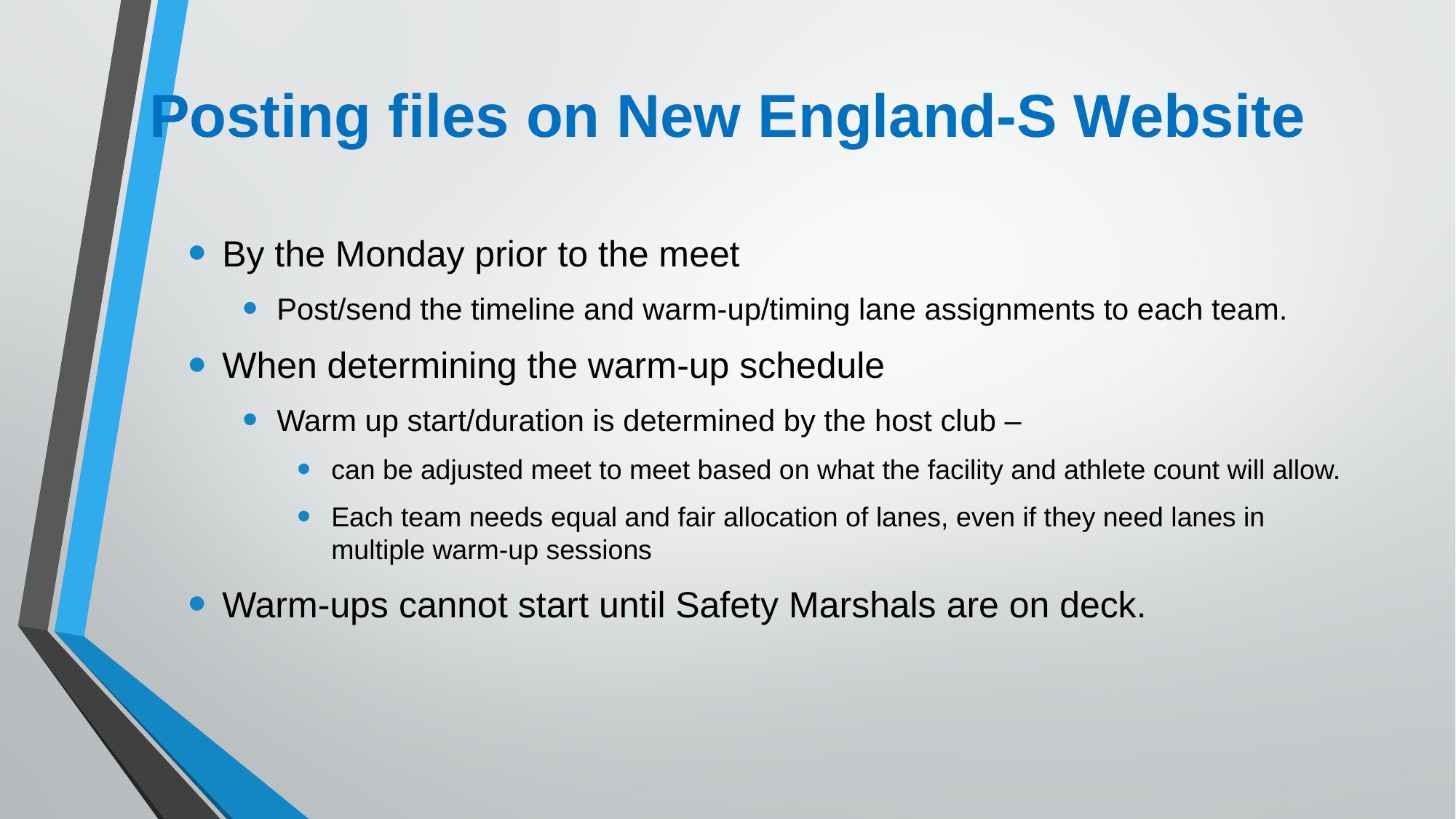

# Posting files on New England-S Website
By the Monday prior to the meet
Post/send the timeline and warm-up/timing lane assignments to each team.
When determining the warm-up schedule
Warm up start/duration is determined by the host club –
can be adjusted meet to meet based on what the facility and athlete count will allow.
Each team needs equal and fair allocation of lanes, even if they need lanes in multiple warm-up sessions
Warm-ups cannot start until Safety Marshals are on deck.